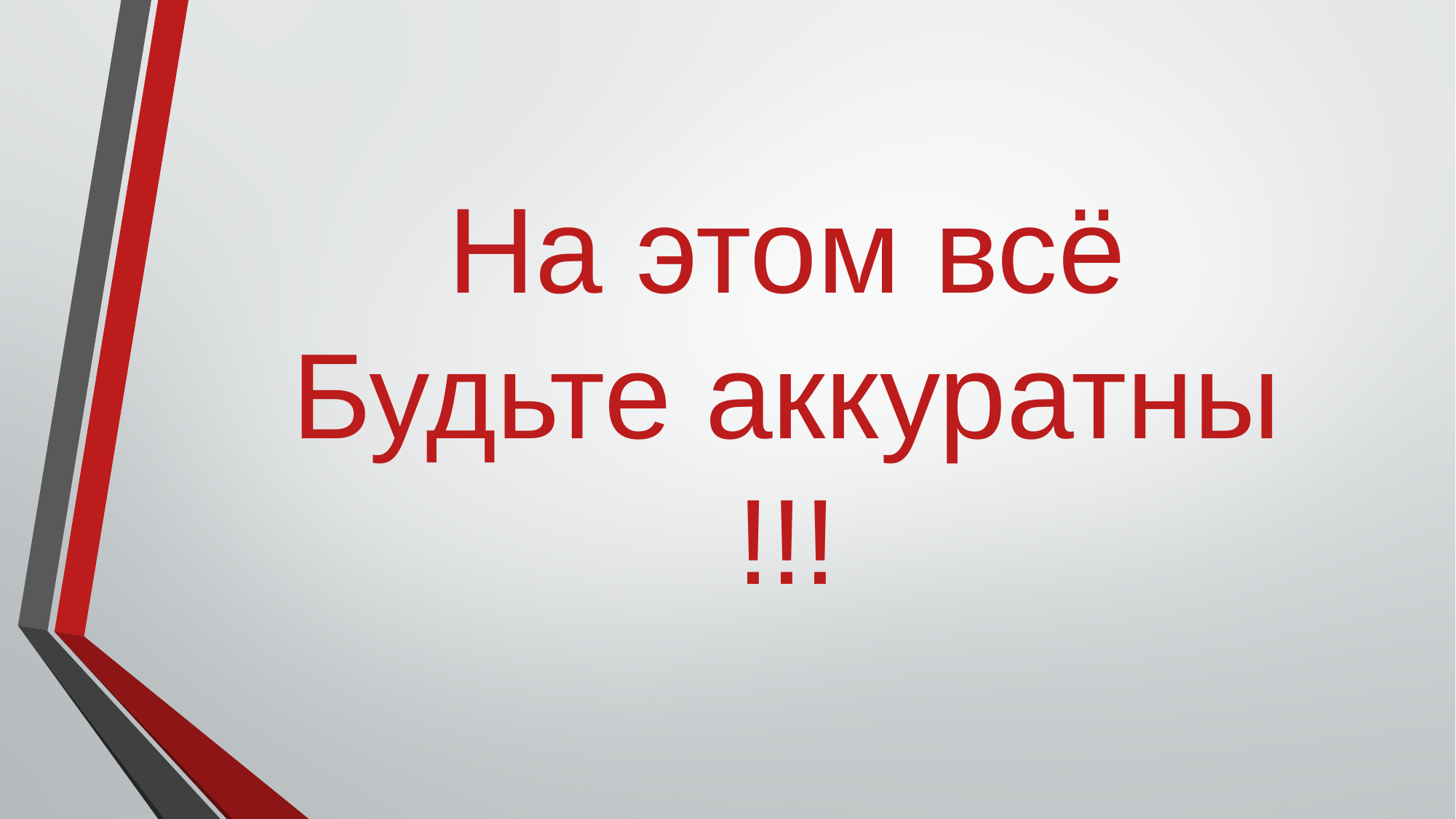

# На этом всё Будьте аккуратны !!!